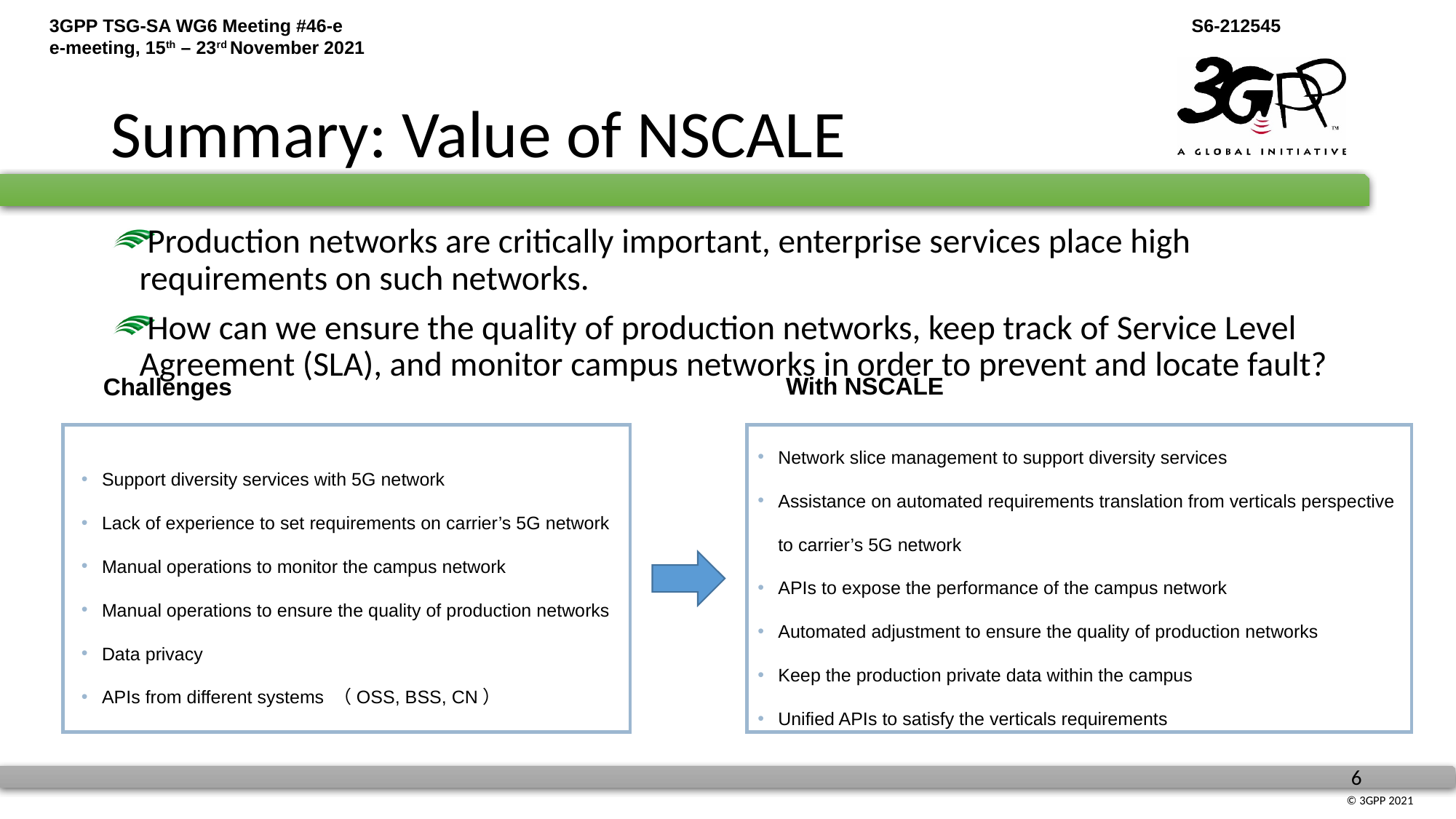

# Summary: Value of NSCALE
Production networks are critically important, enterprise services place high requirements on such networks.
How can we ensure the quality of production networks, keep track of Service Level Agreement (SLA), and monitor campus networks in order to prevent and locate fault?
With NSCALE
Challenges
Network slice management to support diversity services
Assistance on automated requirements translation from verticals perspective to carrier’s 5G network
APIs to expose the performance of the campus network
Automated adjustment to ensure the quality of production networks
Keep the production private data within the campus
Unified APIs to satisfy the verticals requirements

Support diversity services with 5G network
Lack of experience to set requirements on carrier’s 5G network
Manual operations to monitor the campus network
Manual operations to ensure the quality of production networks
Data privacy
APIs from different systems （OSS, BSS, CN）